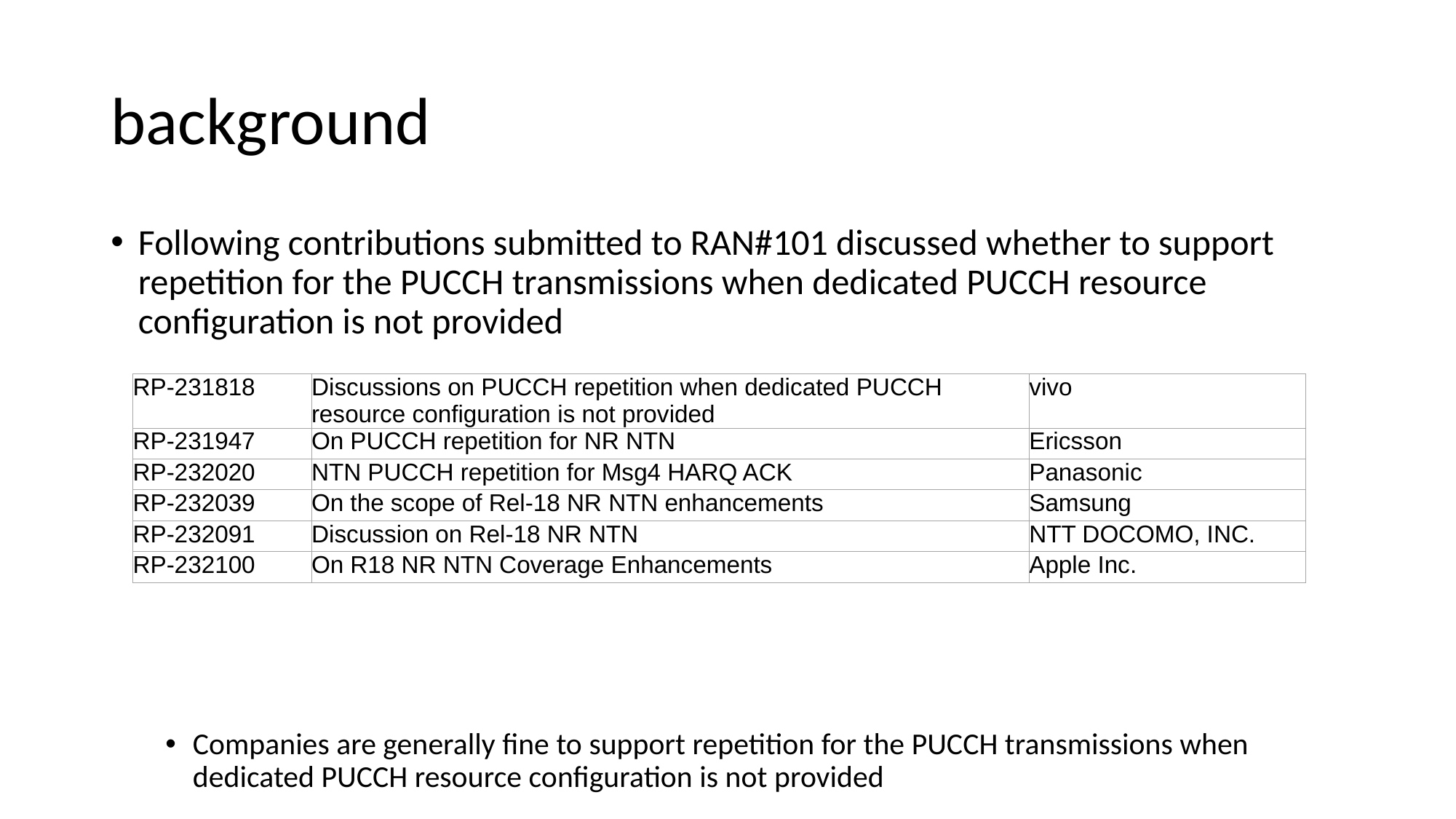

# background
Following contributions submitted to RAN#101 discussed whether to support repetition for the PUCCH transmissions when dedicated PUCCH resource configuration is not provided

Companies are generally fine to support repetition for the PUCCH transmissions when dedicated PUCCH resource configuration is not provided
| RP-231818 | Discussions on PUCCH repetition when dedicated PUCCH resource configuration is not provided | vivo |
| --- | --- | --- |
| RP-231947 | On PUCCH repetition for NR NTN | Ericsson |
| RP-232020 | NTN PUCCH repetition for Msg4 HARQ ACK | Panasonic |
| RP-232039 | On the scope of Rel-18 NR NTN enhancements | Samsung |
| RP-232091 | Discussion on Rel-18 NR NTN | NTT DOCOMO, INC. |
| RP-232100 | On R18 NR NTN Coverage Enhancements | Apple Inc. |